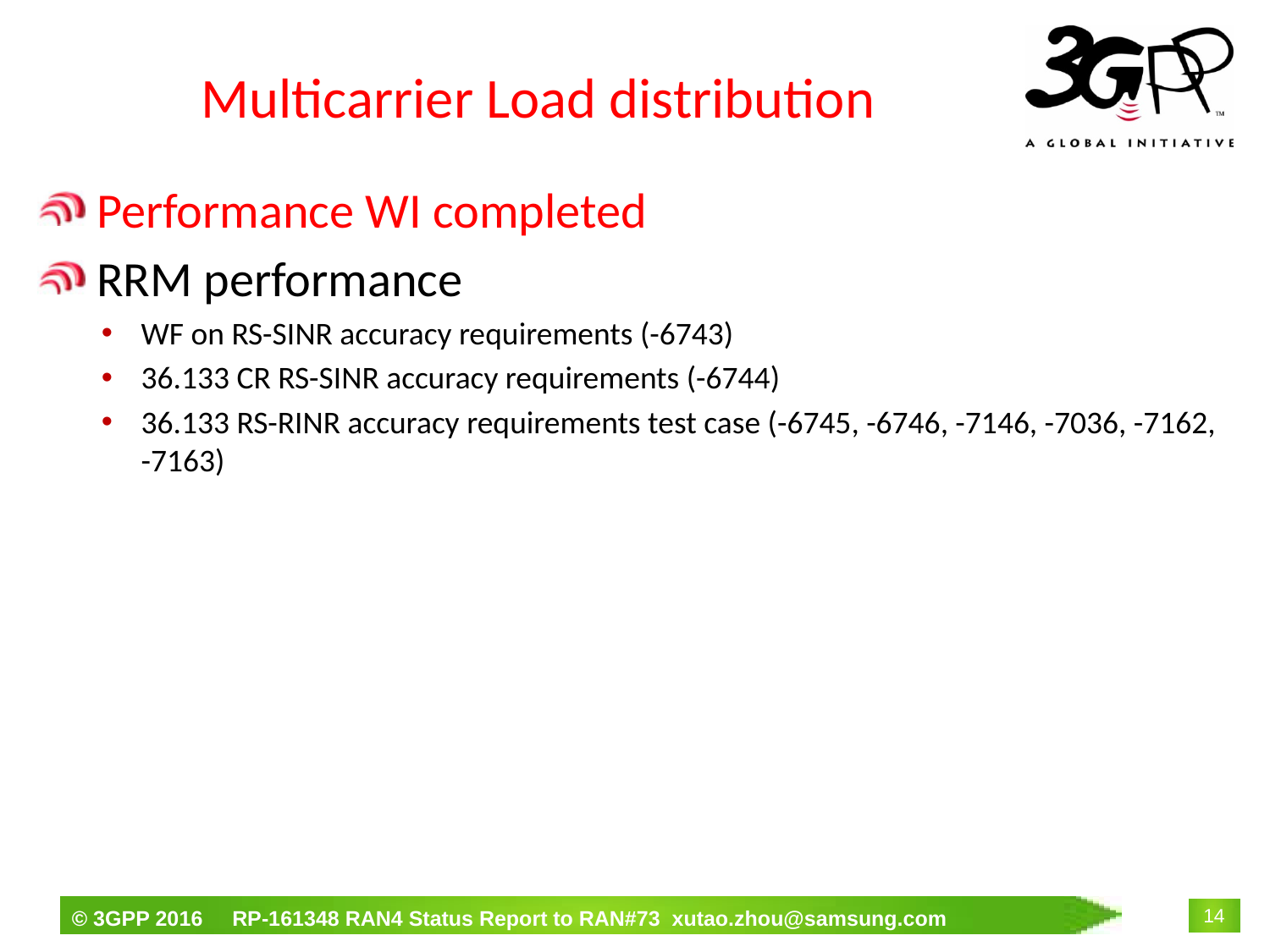

# Multicarrier Load distribution
 Performance WI completed
 RRM performance
WF on RS-SINR accuracy requirements (-6743)
36.133 CR RS-SINR accuracy requirements (-6744)
36.133 RS-RINR accuracy requirements test case (-6745, -6746, -7146, -7036, -7162, -7163)